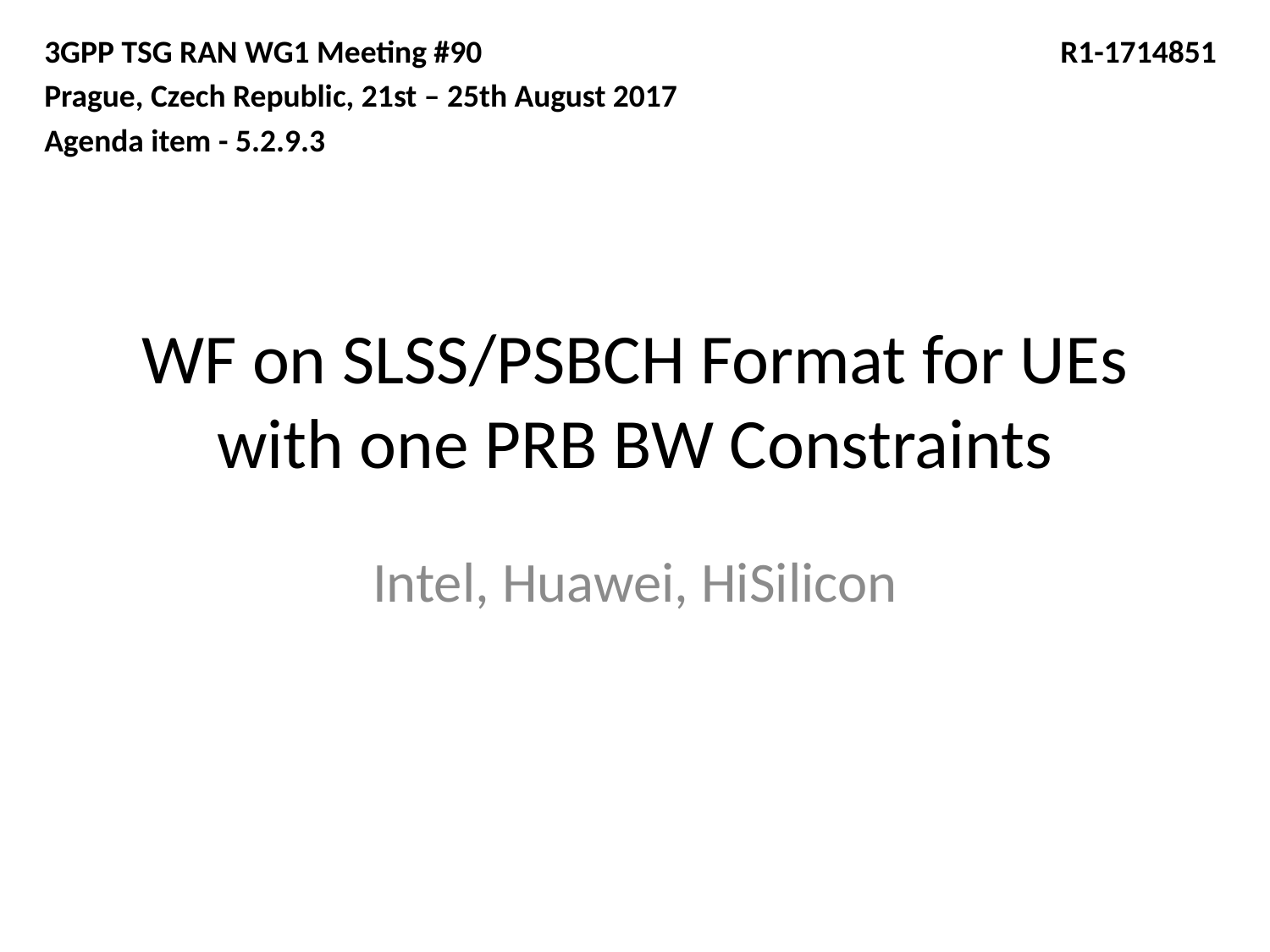

3GPP TSG RAN WG1 Meeting #90                                            	                  	R1-1714851
Prague, Czech Republic, 21st – 25th August 2017
Agenda item - 5.2.9.3
# WF on SLSS/PSBCH Format for UEs with one PRB BW Constraints
Intel, Huawei, HiSilicon